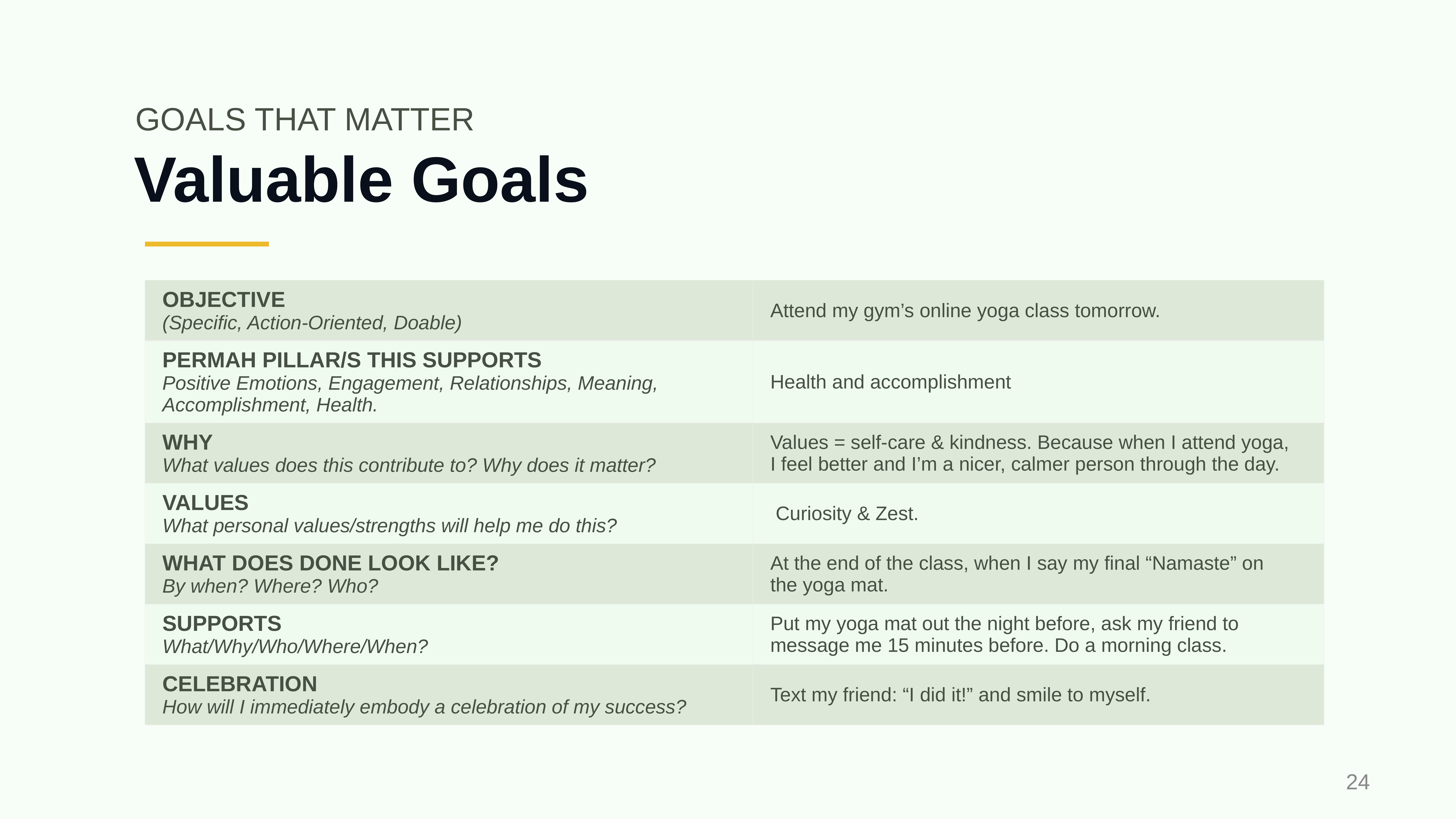

GOALS THAT MATTER
# Valuable Goals

| OBJECTIVE (Specific, Action-Oriented, Doable) | Attend my gym’s online yoga class tomorrow. |
| --- | --- |
| PERMAH PILLAR/S THIS SUPPORTS Positive Emotions, Engagement, Relationships, Meaning, Accomplishment, Health. | Health and accomplishment |
| WHY What values does this contribute to? Why does it matter? | Values = self-care & kindness. Because when I attend yoga, I feel better and I’m a nicer, calmer person through the day. |
| VALUES What personal values/strengths will help me do this? | Curiosity & Zest. |
| WHAT DOES DONE LOOK LIKE? By when? Where? Who? | At the end of the class, when I say my final “Namaste” on the yoga mat. |
| SUPPORTS What/Why/Who/Where/When? | Put my yoga mat out the night before, ask my friend to message me 15 minutes before. Do a morning class. |
| CELEBRATION How will I immediately embody a celebration of my success? | Text my friend: “I did it!” and smile to myself. |
24